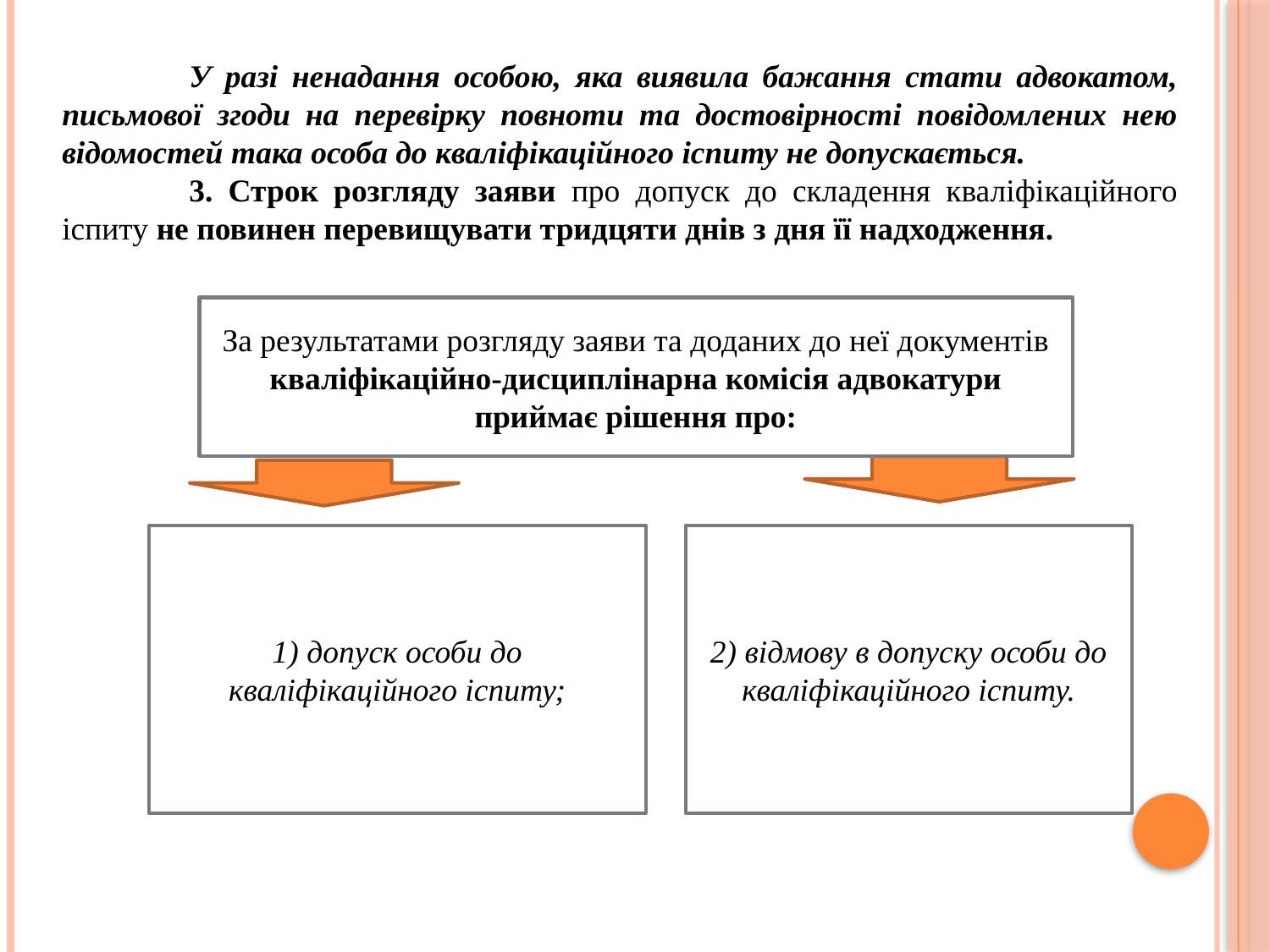

У разі ненадання особою, яка виявила бажання стати адвокатом, письмової згоди на перевірку повноти та достовірності повідомлених нею відомостей така особа до кваліфікаційного іспиту не допускається.
	3. Строк розгляду заяви про допуск до складення кваліфікаційного іспиту не повинен перевищувати тридцяти днів з дня її надходження.
За результатами розгляду заяви та доданих до неї документів кваліфікаційно-дисциплінарна комісія адвокатури приймає рішення про:

1) допуск особи до кваліфікаційного іспиту;
2) відмову в допуску особи до кваліфікаційного іспиту.